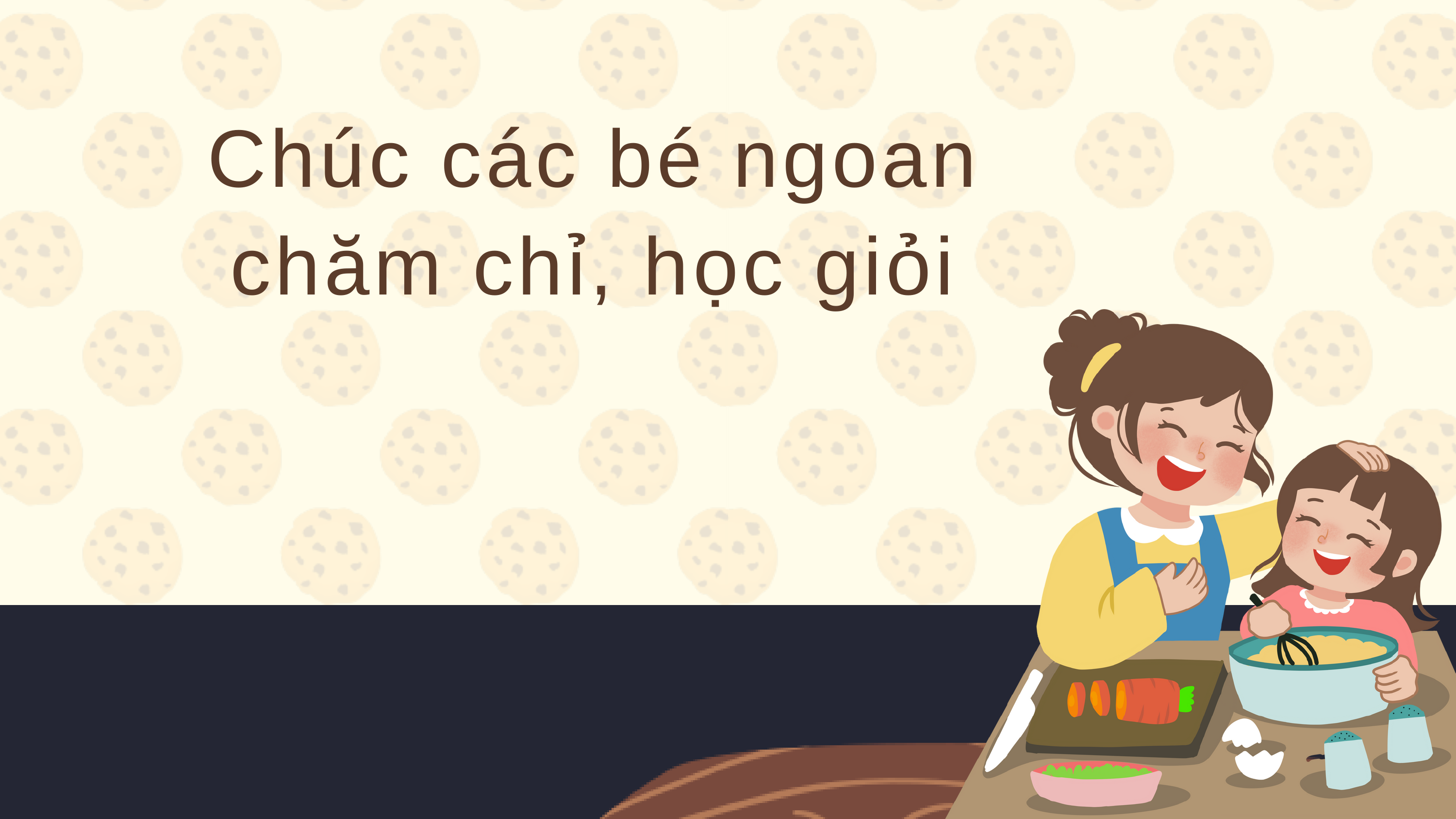

Chúc các bé ngoan
chăm chỉ, học giỏi